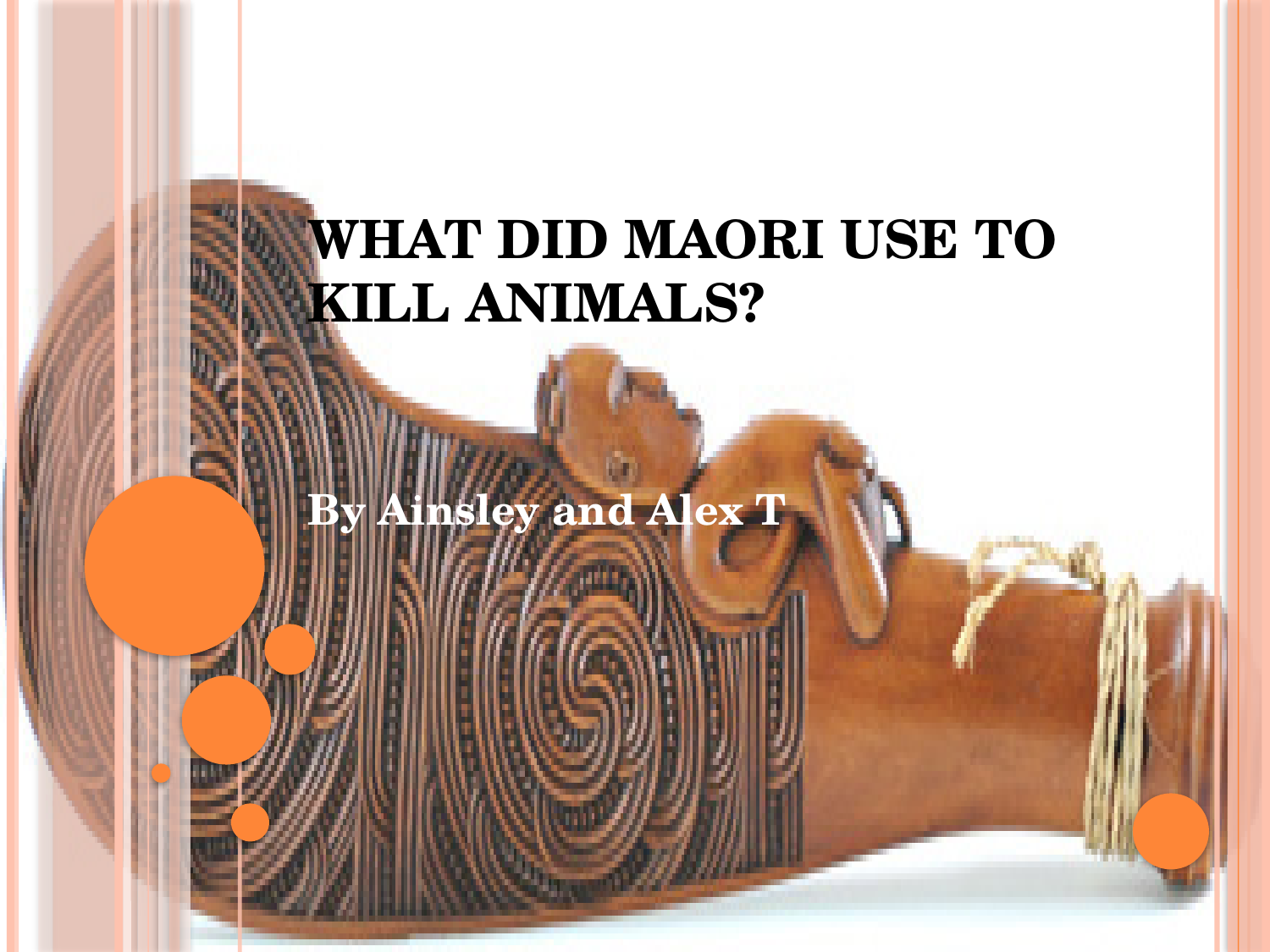

# What did maori use to kill animals?
By Ainsley and Alex T